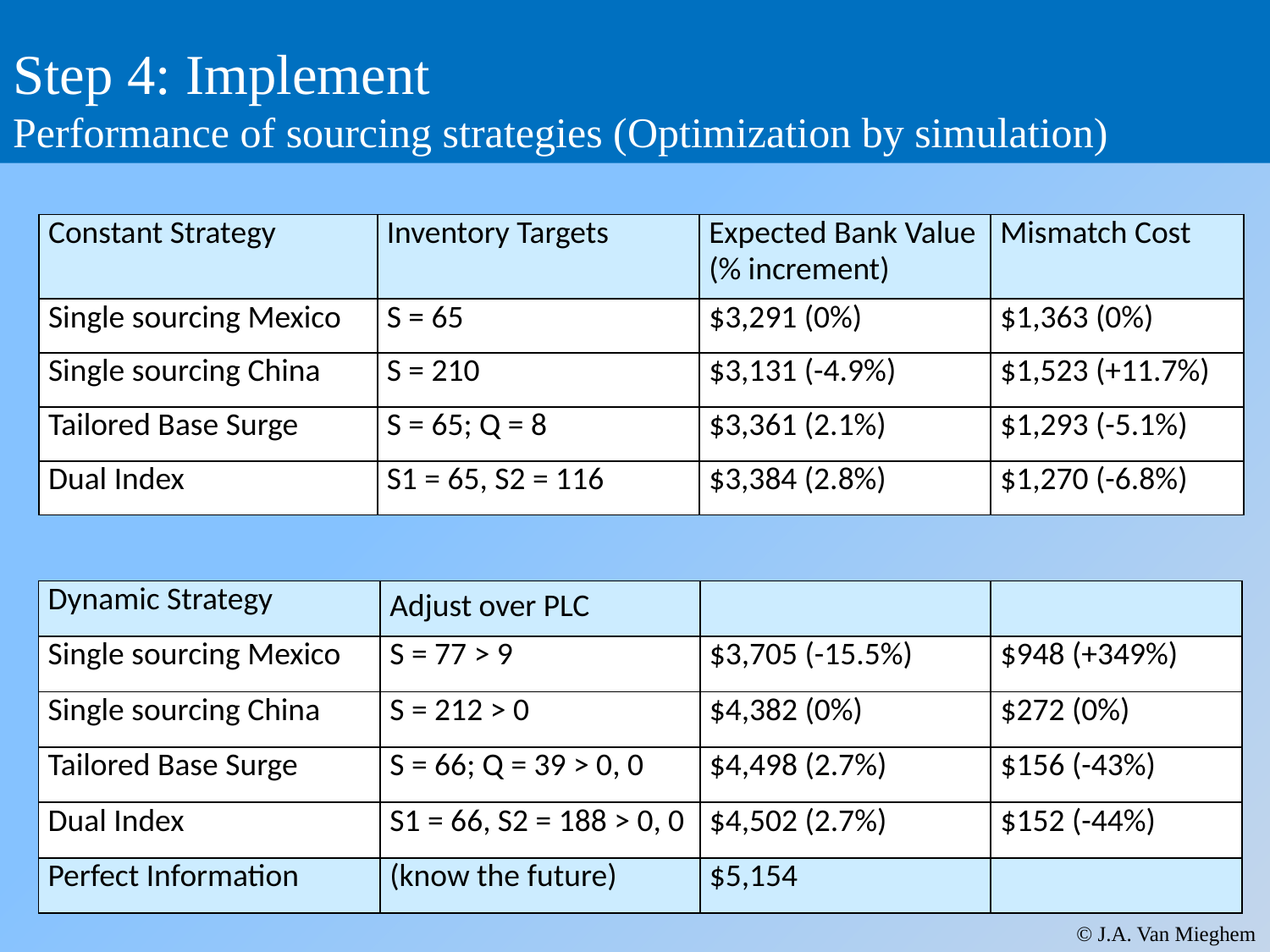

# Step 4: Implement Performance of sourcing strategies (Optimization by simulation)
| Constant Strategy | Inventory Targets | Expected Bank Value (% increment) | Mismatch Cost |
| --- | --- | --- | --- |
| Single sourcing Mexico | S = 65 | $3,291 (0%) | $1,363 (0%) |
| Single sourcing China | S = 210 | $3,131 (-4.9%) | $1,523 (+11.7%) |
| Tailored Base Surge | S = 65; Q = 8 | $3,361 (2.1%) | $1,293 (-5.1%) |
| Dual Index | S1 = 65, S2 = 116 | $3,384 (2.8%) | $1,270 (-6.8%) |
| Dynamic Strategy | Adjust over PLC |  |  |
| --- | --- | --- | --- |
| Single sourcing Mexico | S = 77 > 9 | $3,705 (-15.5%) | $948 (+349%) |
| Single sourcing China | S = 212 > 0 | $4,382 (0%) | $272 (0%) |
| Tailored Base Surge | S = 66; Q = 39 > 0, 0 | $4,498 (2.7%) | $156 (-43%) |
| Dual Index | S1 = 66, S2 = 188 > 0, 0 | $4,502 (2.7%) | $152 (-44%) |
| Perfect Information | (know the future) | $5,154 |  |